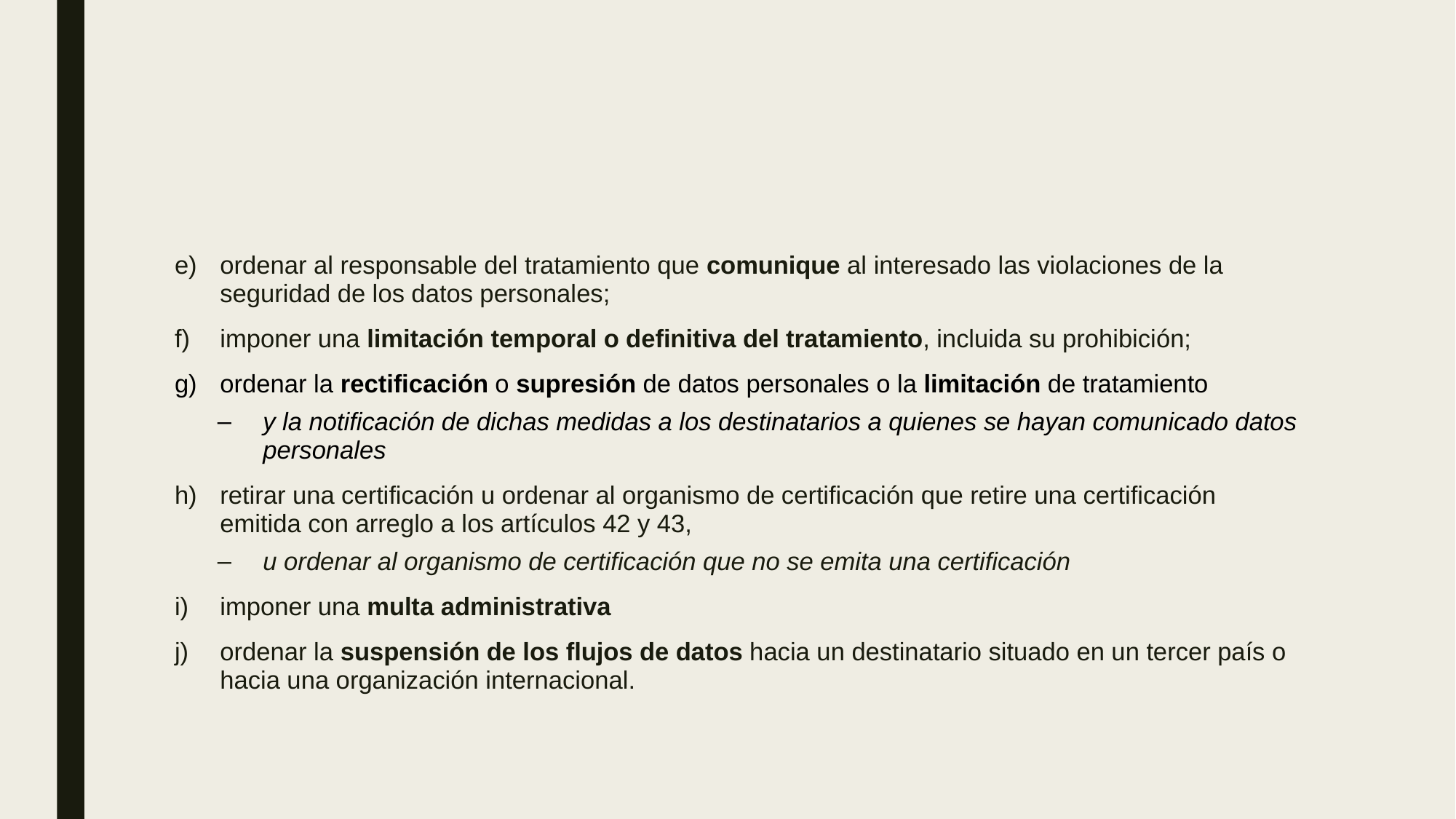

#
ordenar al responsable del tratamiento que comunique al interesado las violaciones de la seguridad de los datos personales;
imponer una limitación temporal o definitiva del tratamiento, incluida su prohibición;
ordenar la rectificación o supresión de datos personales o la limitación de tratamiento
y la notificación de dichas medidas a los destinatarios a quienes se hayan comunicado datos personales
retirar una certificación u ordenar al organismo de certificación que retire una certificación emitida con arreglo a los artículos 42 y 43,
u ordenar al organismo de certificación que no se emita una certificación
imponer una multa administrativa
ordenar la suspensión de los flujos de datos hacia un destinatario situado en un tercer país o hacia una organización internacional.